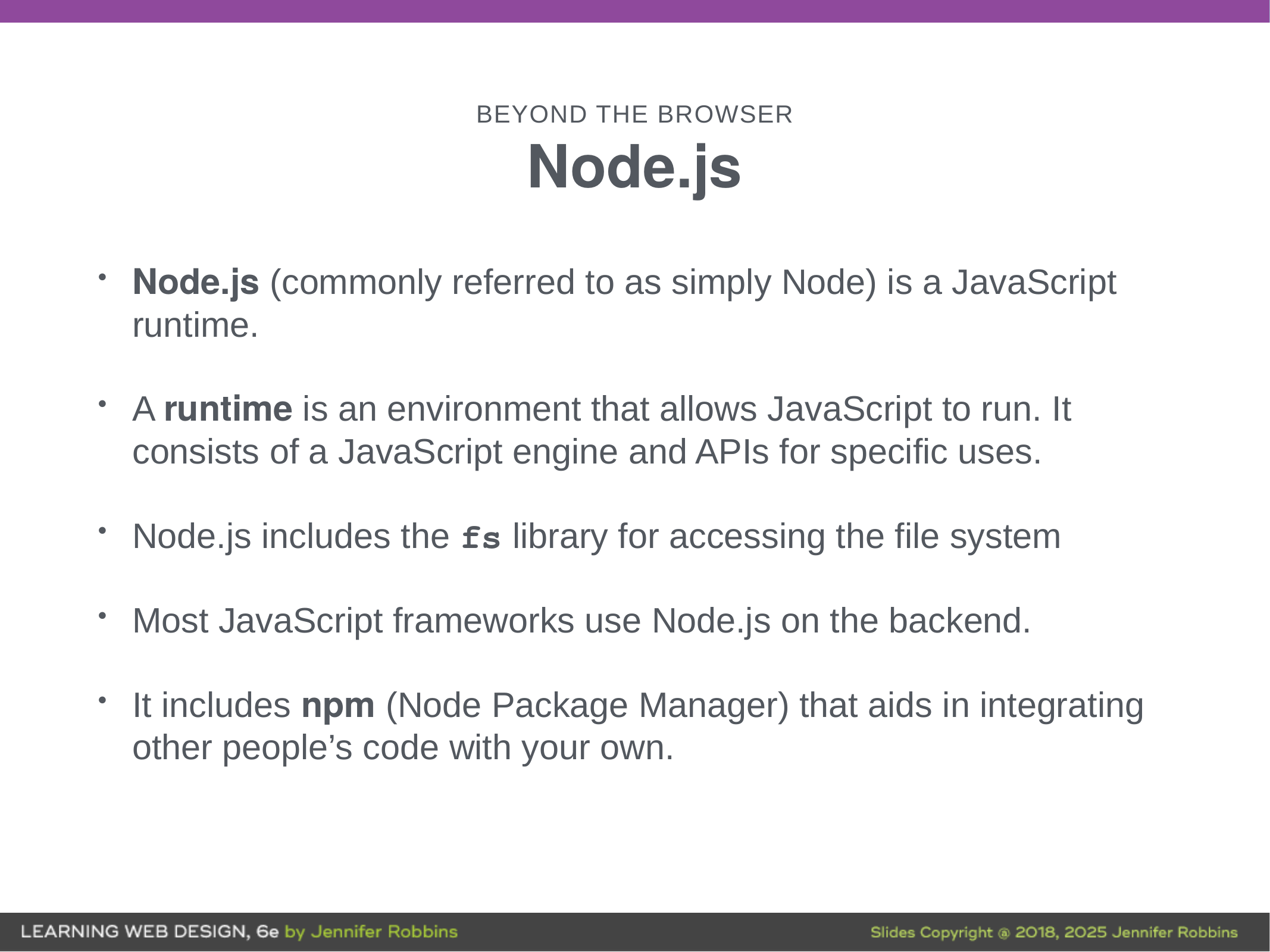

# BEYOND THE BROWSER
Node.js
Node.js (commonly referred to as simply Node) is a JavaScript runtime.
A runtime is an environment that allows JavaScript to run. It consists of a JavaScript engine and APIs for specific uses.
Node.js includes the fs library for accessing the file system
Most JavaScript frameworks use Node.js on the backend.
It includes npm (Node Package Manager) that aids in integrating other people’s code with your own.